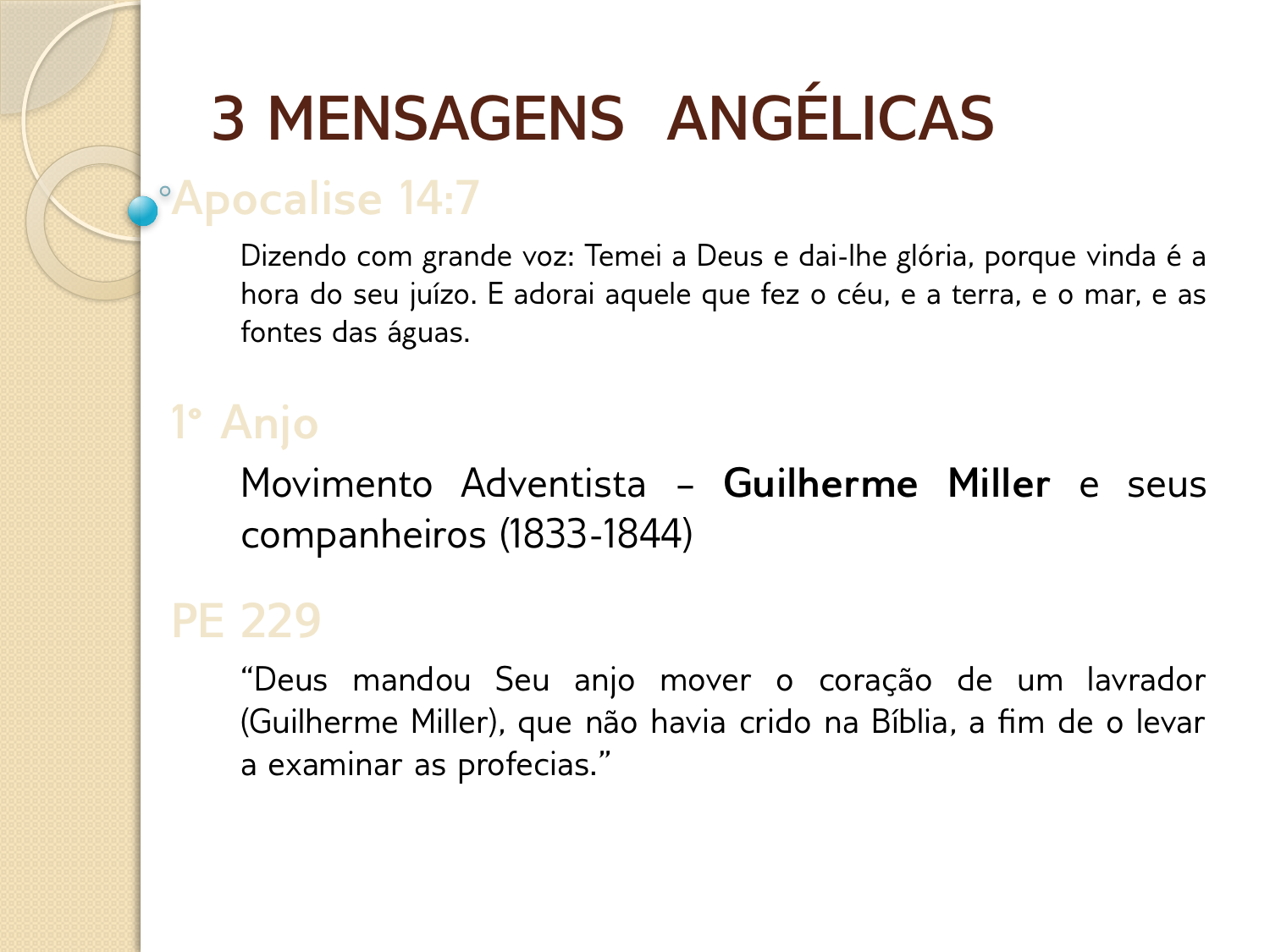

3 MENSAGENS  ANGÉLICAS
Apocalise 14:7
Dizendo com grande voz: Temei a Deus e dai-lhe glória, porque vinda é a hora do seu juízo. E adorai aquele que fez o céu, e a terra, e o mar, e as fontes das águas.

1° Anjo
Movimento Adventista – Guilherme Miller e seus companheiros (1833-1844)

PE 229
“Deus mandou Seu anjo mover o coração de um lavrador (Guilherme Miller), que não havia crido na Bíblia, a fim de o levar a examinar as profecias.”